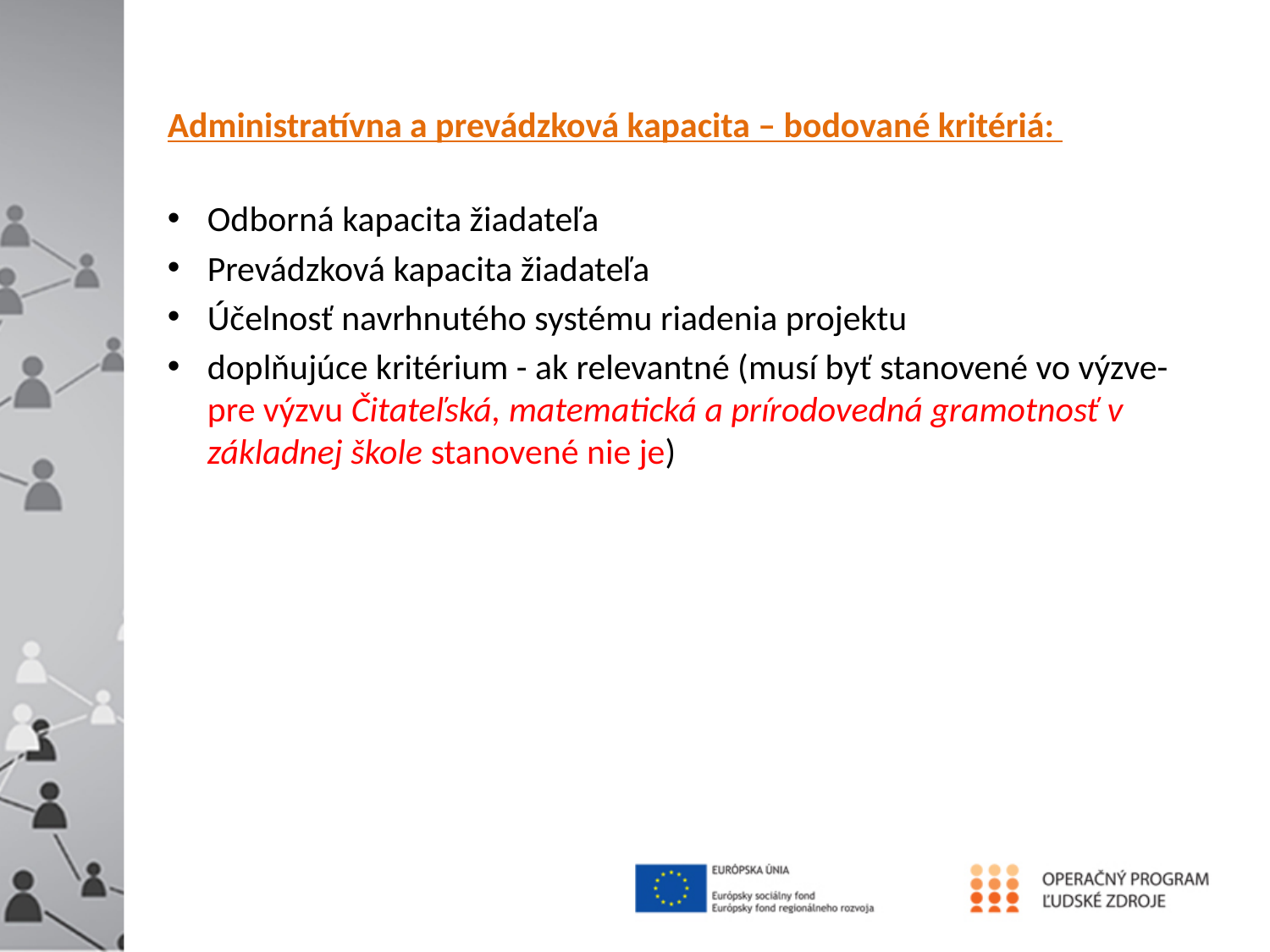

Administratívna a prevádzková kapacita – bodované kritériá:

Odborná kapacita žiadateľa
Prevádzková kapacita žiadateľa
Účelnosť navrhnutého systému riadenia projektu
doplňujúce kritérium - ak relevantné (musí byť stanovené vo výzve- pre výzvu Čitateľská, matematická a prírodovedná gramotnosť v základnej škole stanovené nie je)